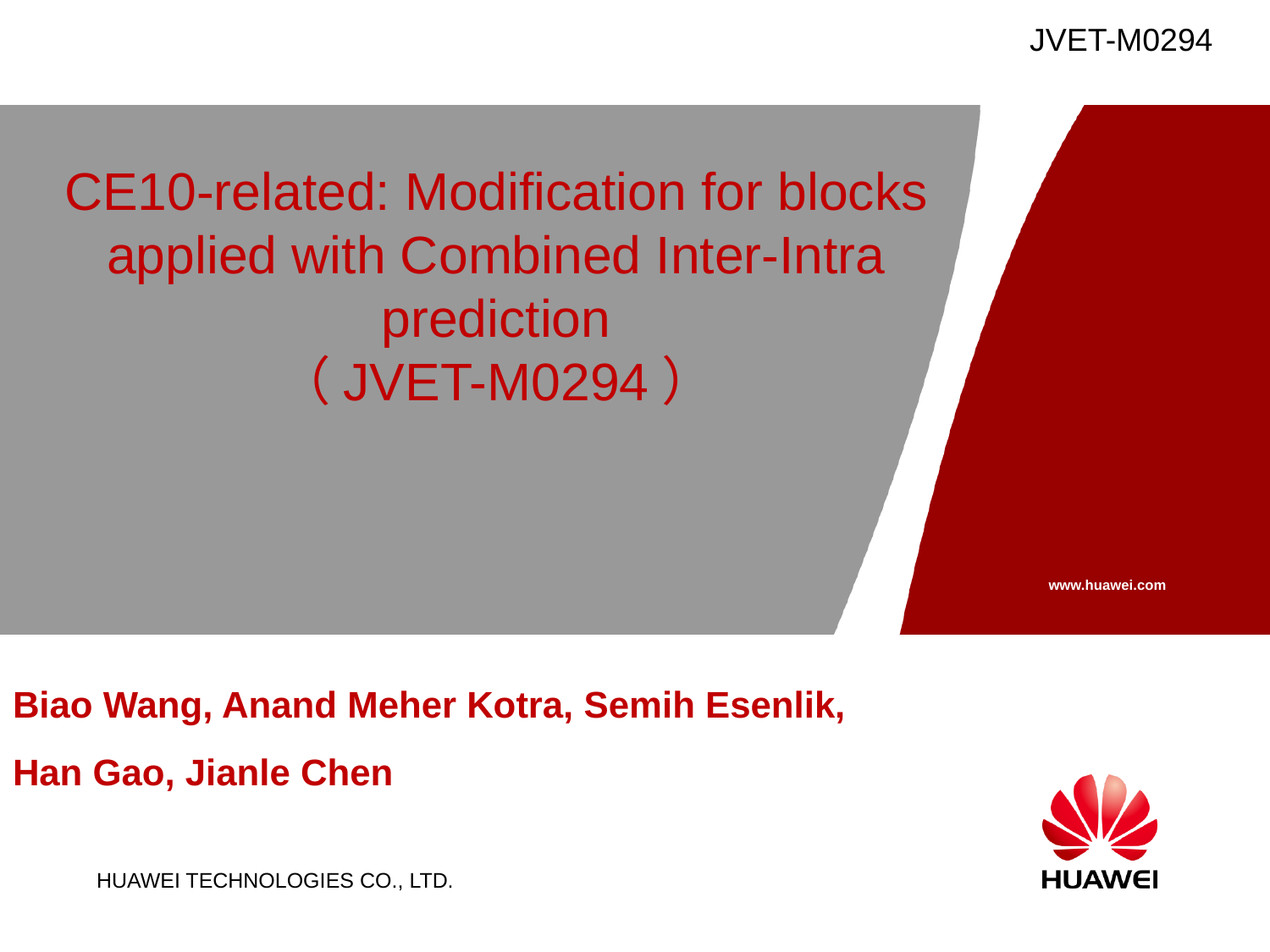

# CE10-related: Modification for blocks applied with Combined Inter-Intra prediction （JVET-M0294）
Biao Wang, Anand Meher Kotra, Semih Esenlik,
Han Gao, Jianle Chen